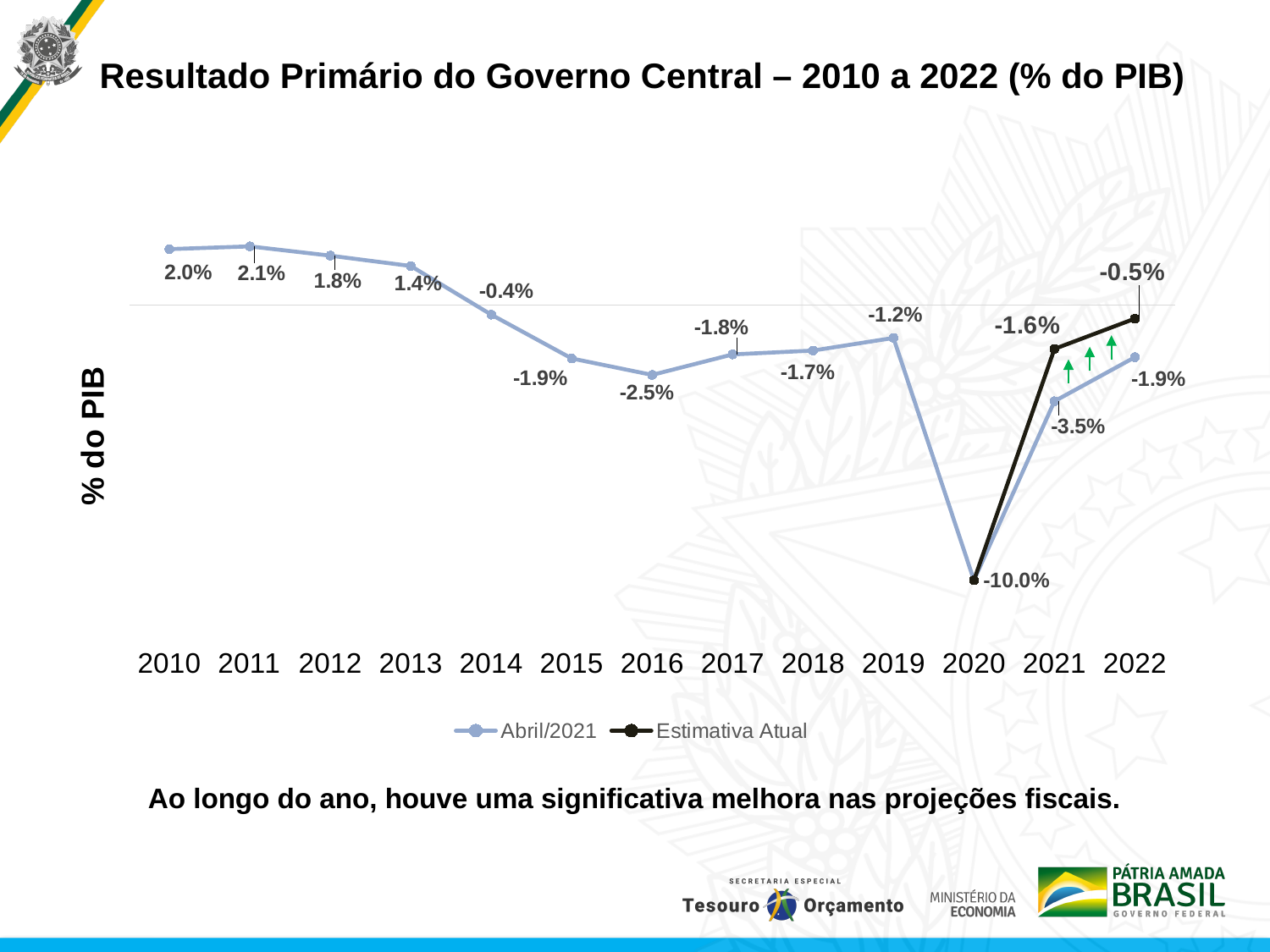

Resultado Primário do Governo Central – 2010 a 2022 (% do PIB)

### Chart

| Category |  |  |
|---|---|---|
| 2010 | 0.020258969462779237 | None |
| 2011 | 0.02125854129331163 | None |
| 2012 | 0.01787959784547415 | None |
| 2013 | 0.01412154595112519 | None |
| 2014 | -0.0035424590047925786 | None |
| 2015 | -0.019456258201600372 | None |
| 2016 | -0.025437073382780787 | None |
| 2017 | -0.0179853592393442 | None |
| 2018 | -0.016585526645479718 | None |
| 2019 | -0.012001974045244546 | None |
| 2020 | -0.10006445351744736 | -0.10006445351744736 |
| 2021 | -0.035 | -0.016 |
| 2022 | -0.019 | -0.005 |
Ao longo do ano, houve uma significativa melhora nas projeções fiscais.